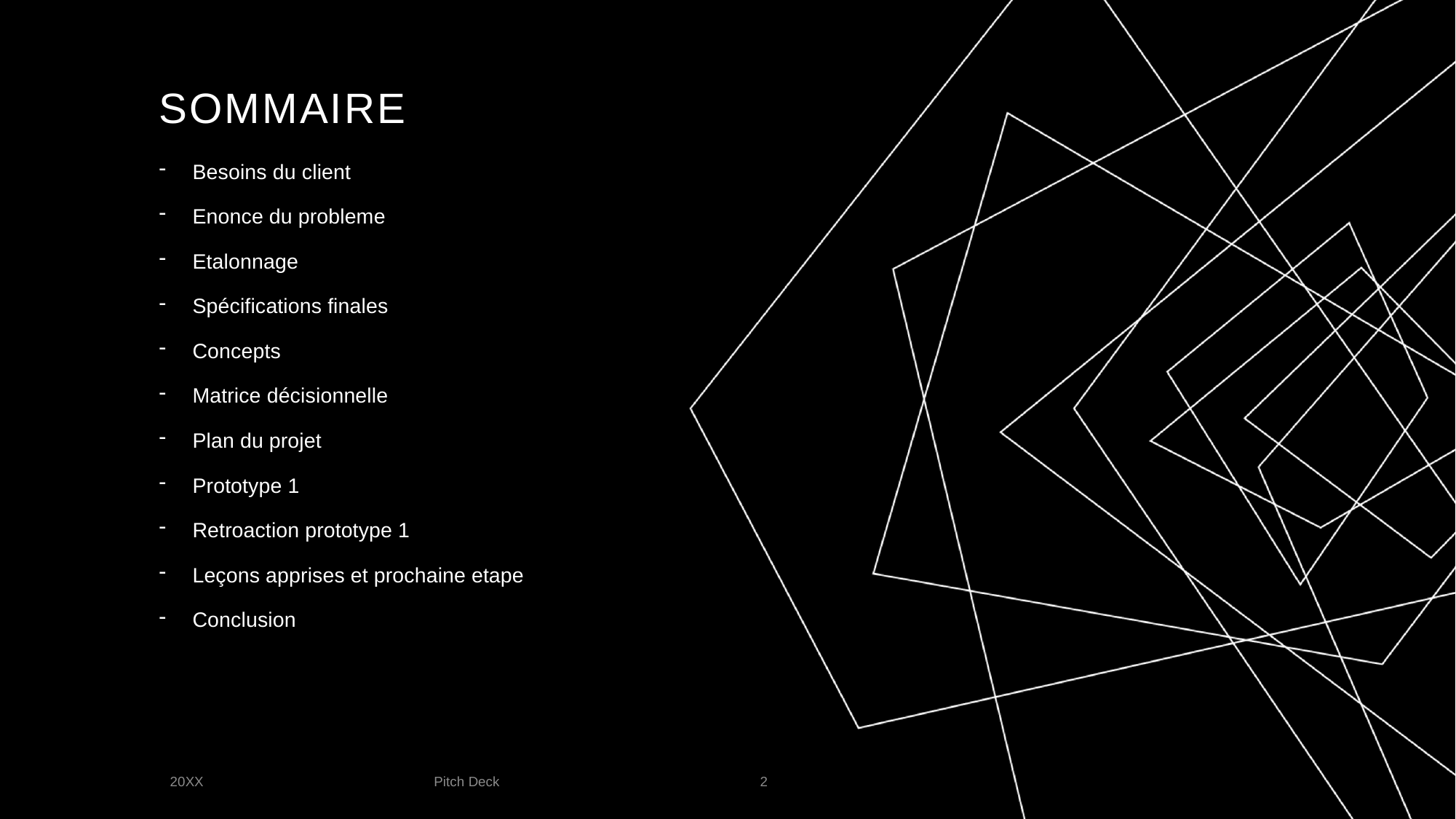

# Sommaire
Besoins du client
Enonce du probleme
Etalonnage
Spécifications finales
Concepts
Matrice décisionnelle
Plan du projet
Prototype 1
Retroaction prototype 1
Leçons apprises et prochaine etape
Conclusion

Pitch Deck
20XX
2